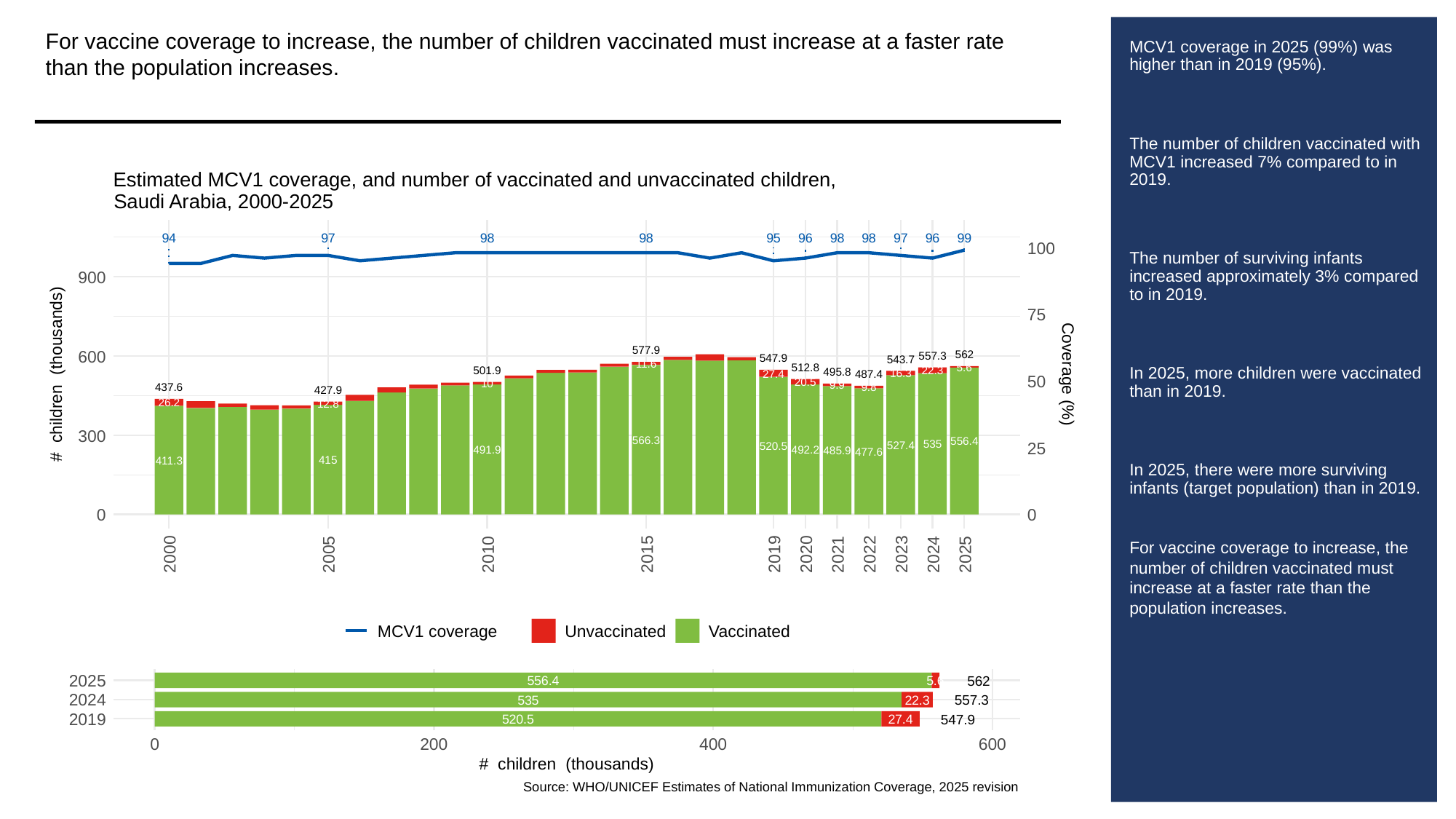

For vaccine coverage to increase, the number of children vaccinated must increase at a faster rate than the population increases.
# MCV1 coverage in 2025 (99%) was higher than in 2019 (95%).

The number of children vaccinated with MCV1 increased 7% compared to in 2019.

The number of surviving infants increased approximately 3% compared to in 2019.

In 2025, more children were vaccinated than in 2019.

In 2025, there were more surviving infants (target population) than in 2019.

For vaccine coverage to increase, the number of children vaccinated must increase at a faster rate than the population increases.

Estimated MCV1 coverage, and number of vaccinated and unvaccinated children,
Saudi Arabia, 2000-2025

94
97
98
98
95
96
98
98
97
96
99

100

900

75

577.9
562
600
557.3
547.9

543.7

11.6

5.6
512.8

501.9

22.3

495.8

#  children  (thousands)
Coverage (%)
16.3
27.4

487.4

50

20.5

10
9.9

437.6
9.8

427.9

26.2

12.8

300

566.3
556.4
535
527.4
520.5
25
492.2
491.9
485.9
477.6
415
411.3

0
0

2000
2005
2010
2015
2019
2020
2021
2022
2023
2024
2025

MCV1 coverage
Unvaccinated
Vaccinated

2025
562
556.4
5.6

2024
557.3
535
22.3

2019
547.9
520.5
27.4

0
200
400
600
#  children  (thousands)
Source: WHO/UNICEF Estimates of National Immunization Coverage, 2025 revision